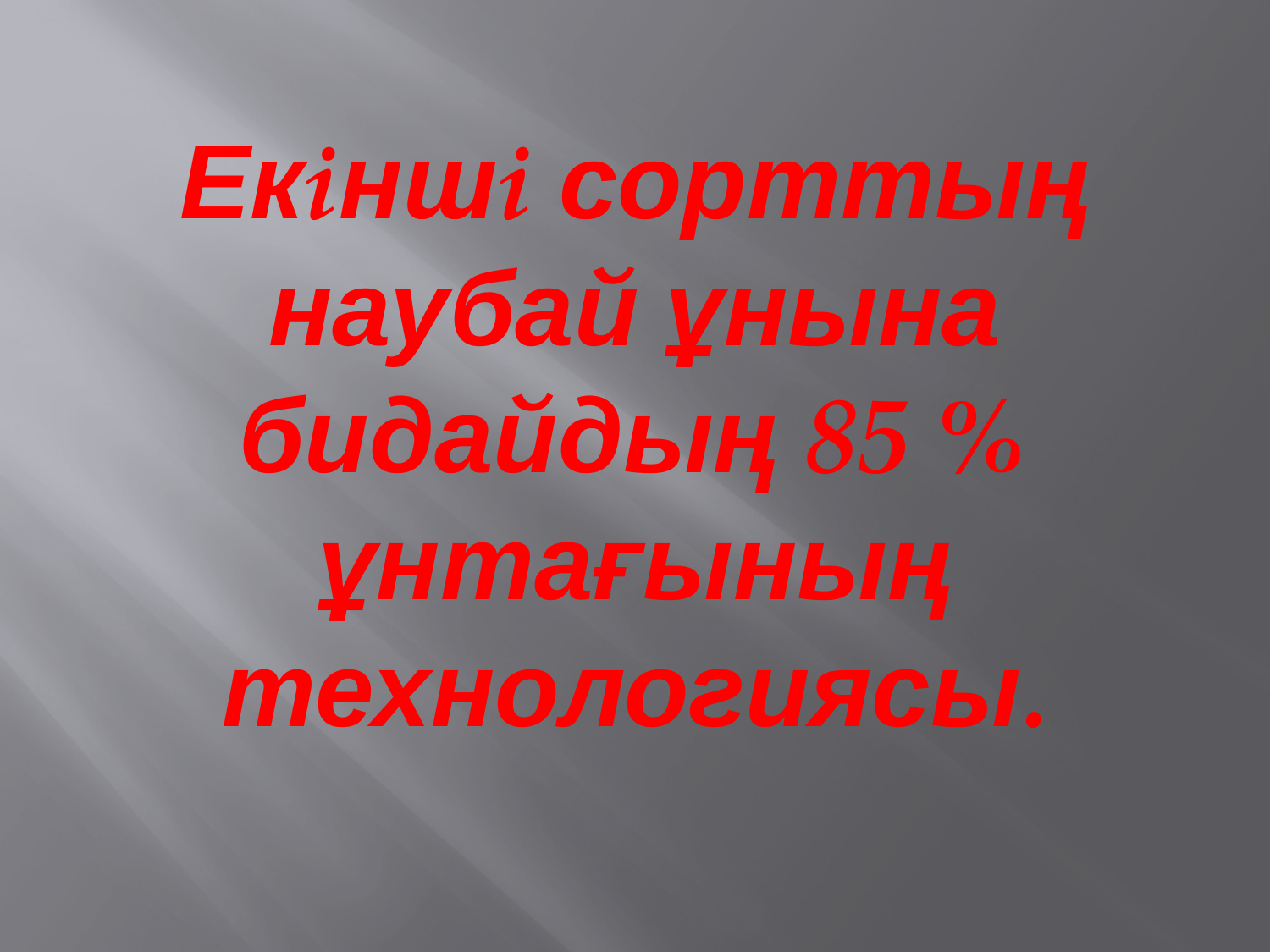

# Екiншi сорттың наубай ұнына бидайдың 85 % ұнтағының технологиясы.